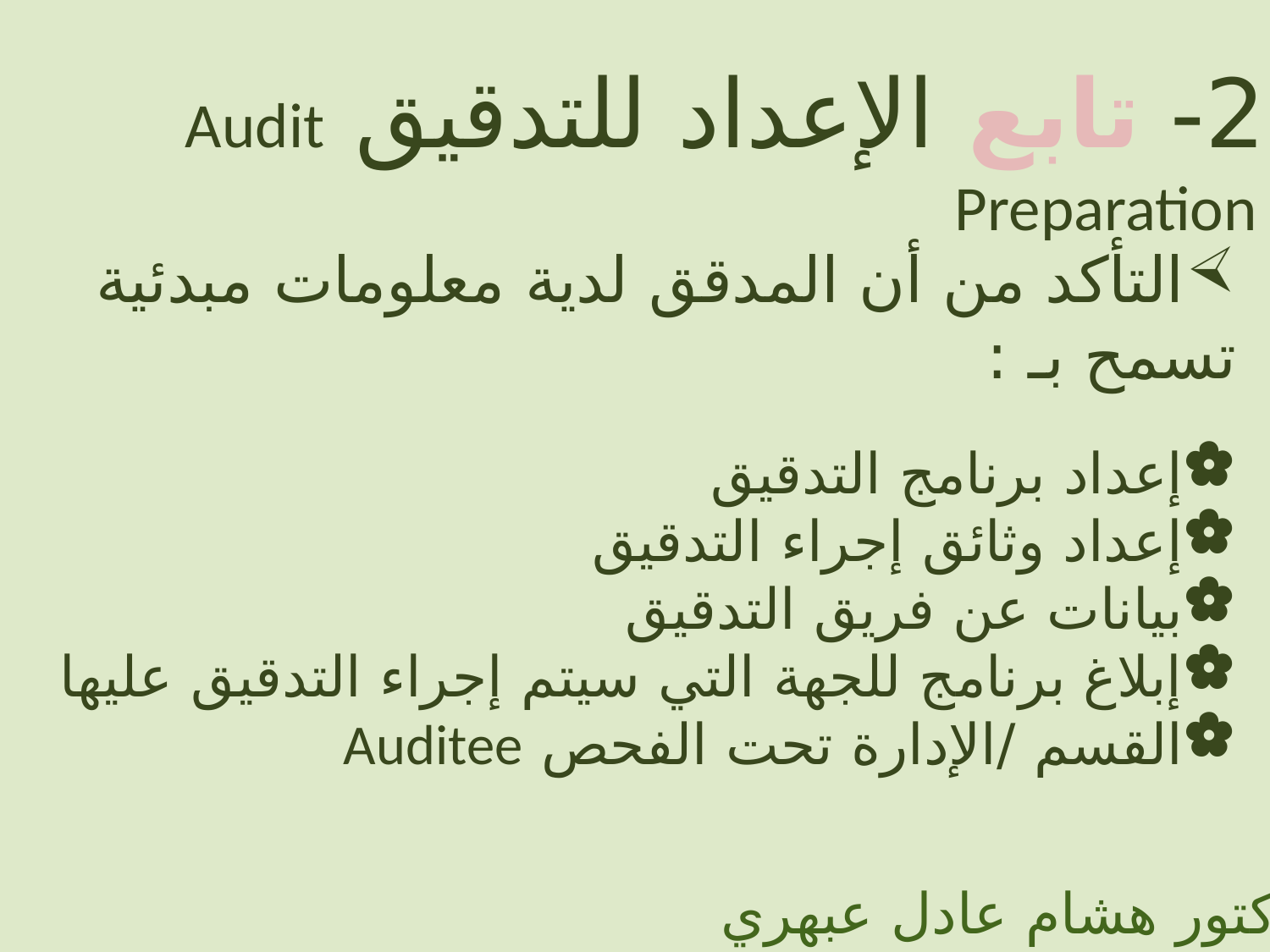

2- تابع الإعداد للتدقيق Audit Preparation
التأكد من أن المدقق لدية معلومات مبدئية تسمح بـ :

إعداد برنامج التدقيق
إعداد وثائق إجراء التدقيق
بيانات عن فريق التدقيق
إبلاغ برنامج للجهة التي سيتم إجراء التدقيق عليها
القسم /الإدارة تحت الفحص Auditee
الدكتور هشام عادل عبهري